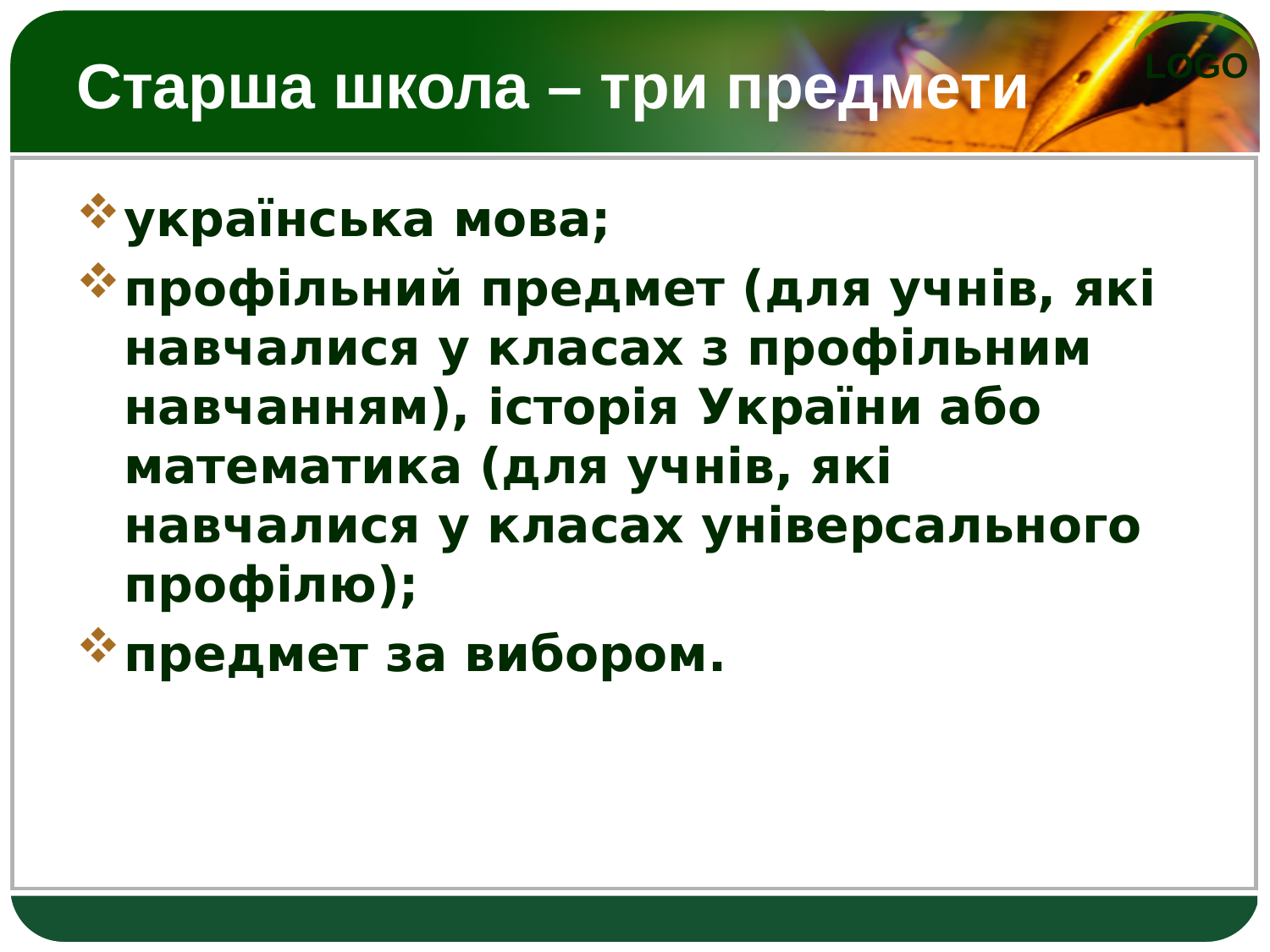

# Старша школа – три предмети
українська мова;
профільний предмет (для учнів, які навчалися у класах з профільним навчанням), історія України або математика (для учнів, які навчалися у класах універсального профілю);
предмет за вибором.